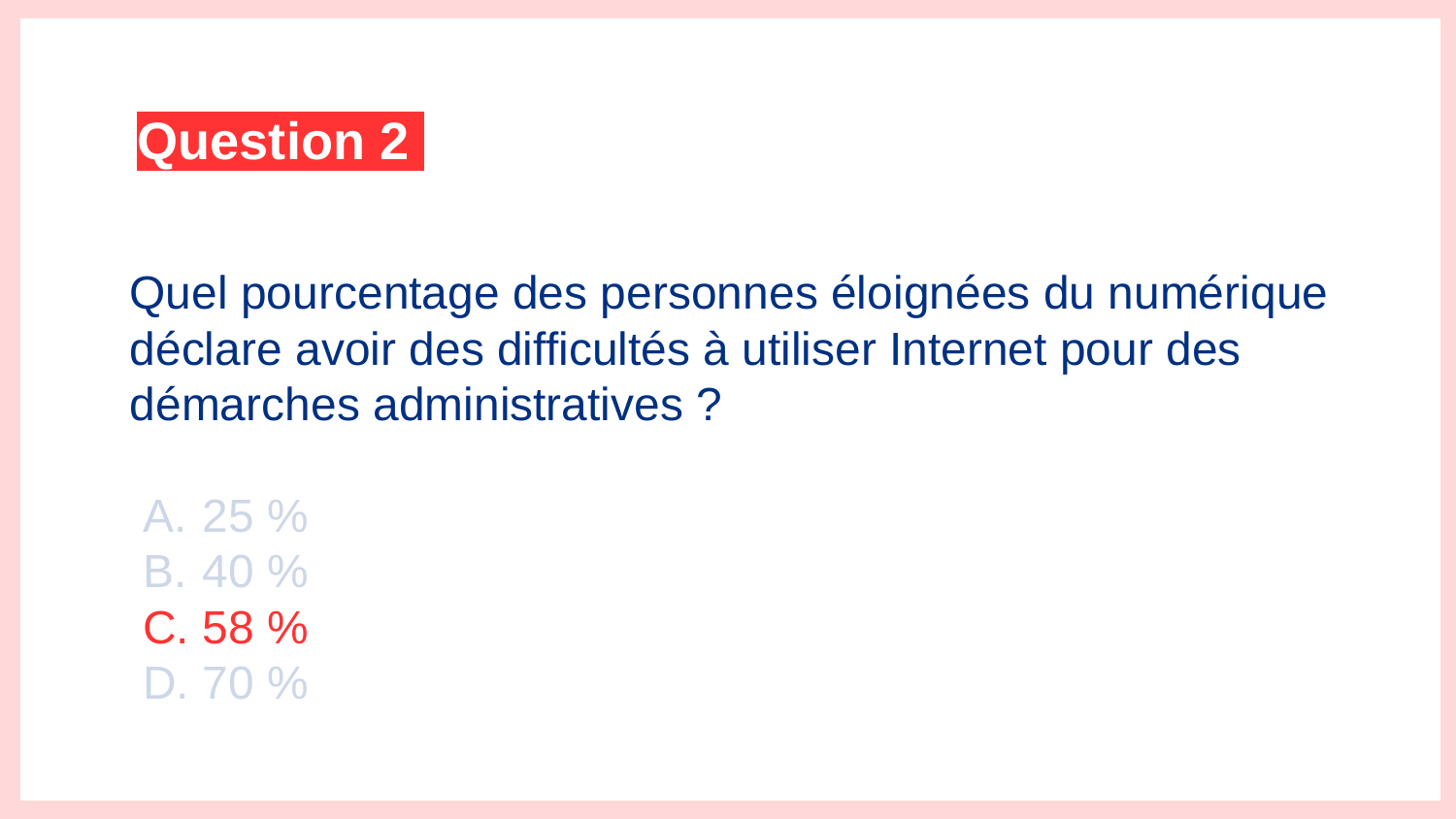

Question 2
Quel pourcentage des personnes éloignées du numérique déclare avoir des difficultés à utiliser Internet pour des démarches administratives ?

25 %
40 %
58 %
70 %